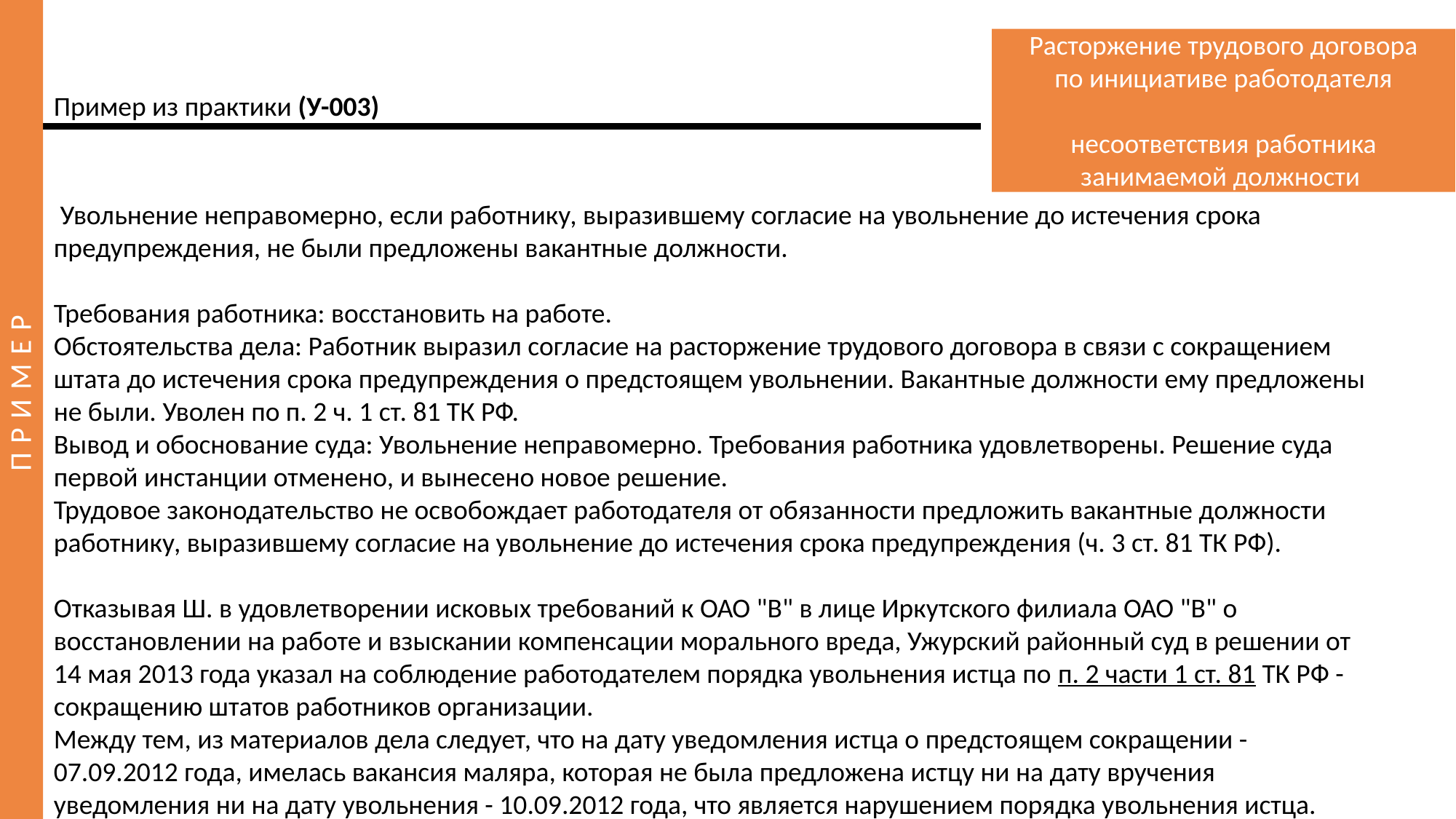

Расторжение трудового договора по инициативе работодателя

несоответствия работника занимаемой должности

Пример из практики (У-003)
 Увольнение неправомерно, если работнику, выразившему согласие на увольнение до истечения срока предупреждения, не были предложены вакантные должности.

Требования работника: восстановить на работе.
Обстоятельства дела: Работник выразил согласие на расторжение трудового договора в связи с сокращением штата до истечения срока предупреждения о предстоящем увольнении. Вакантные должности ему предложены не были. Уволен по п. 2 ч. 1 ст. 81 ТК РФ.
Вывод и обоснование суда: Увольнение неправомерно. Требования работника удовлетворены. Решение суда первой инстанции отменено, и вынесено новое решение.
Трудовое законодательство не освобождает работодателя от обязанности предложить вакантные должности работнику, выразившему согласие на увольнение до истечения срока предупреждения (ч. 3 ст. 81 ТК РФ).

Отказывая Ш. в удовлетворении исковых требований к ОАО "В" в лице Иркутского филиала ОАО "В" о восстановлении на работе и взыскании компенсации морального вреда, Ужурский районный суд в решении от 14 мая 2013 года указал на соблюдение работодателем порядка увольнения истца по п. 2 части 1 ст. 81 ТК РФ - сокращению штатов работников организации.
Между тем, из материалов дела следует, что на дату уведомления истца о предстоящем сокращении - 07.09.2012 года, имелась вакансия маляра, которая не была предложена истцу ни на дату вручения уведомления ни на дату увольнения - 10.09.2012 года, что является нарушением порядка увольнения истца.

ПРИМЕР